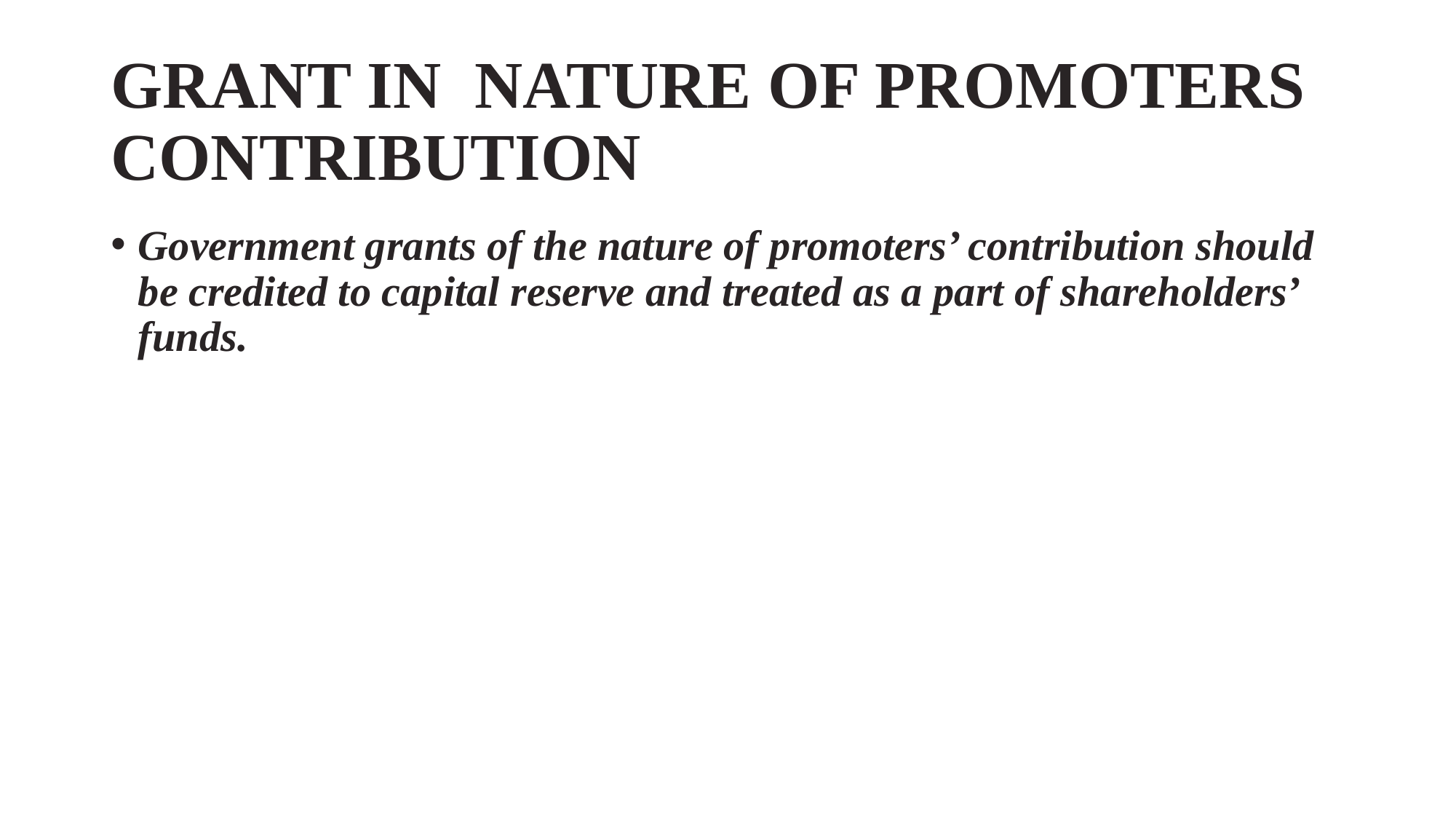

# GRANT IN  NATURE OF PROMOTERS CONTRIBUTION
Government grants of the nature of promoters’ contribution should be credited to capital reserve and treated as a part of shareholders’ funds.